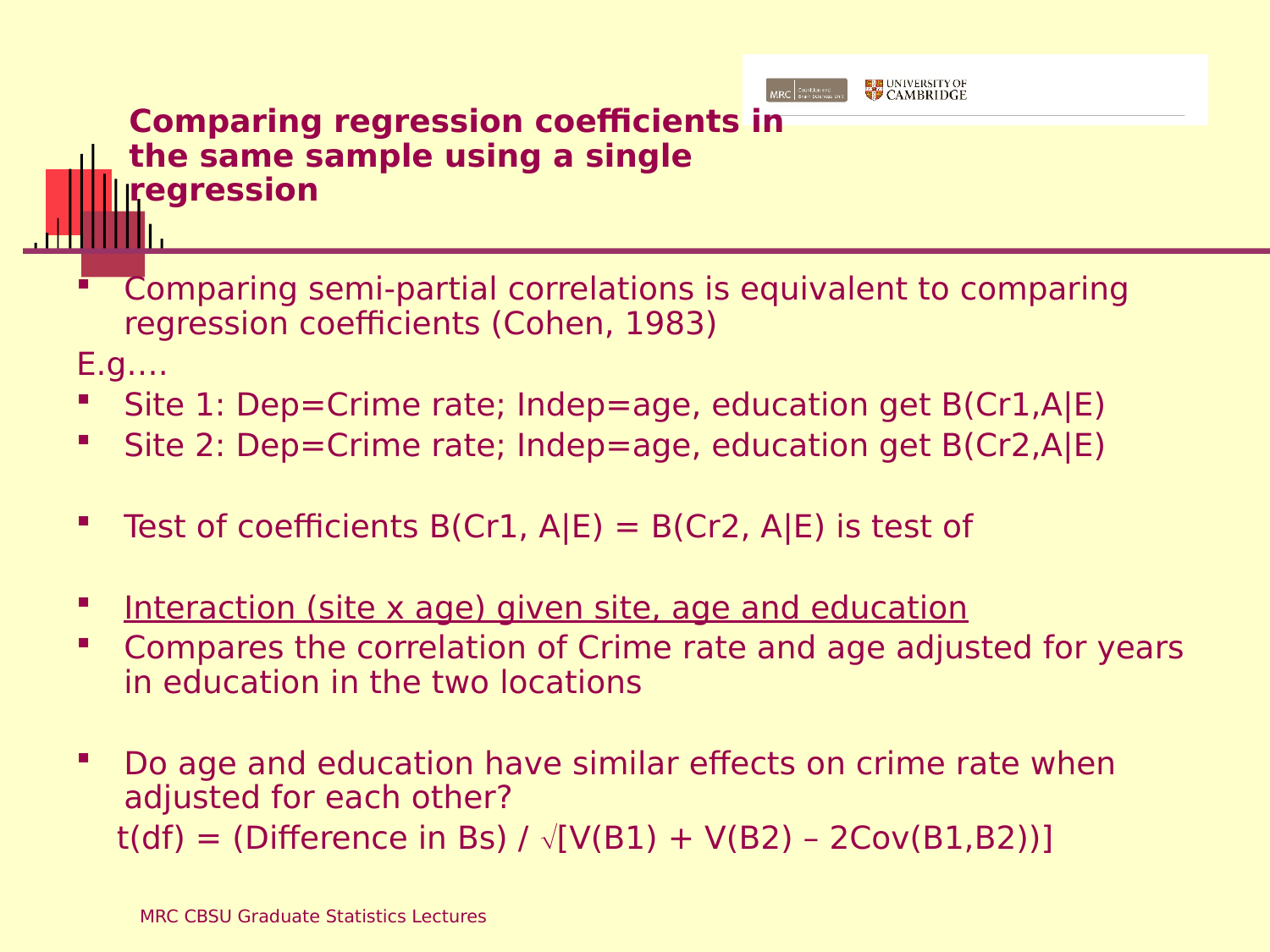

# Comparing regression coefficients in the same sample using a single  regression

Comparing semi-partial correlations is equivalent to comparing regression coefficients (Cohen, 1983)
E.g….
Site 1: Dep=Crime rate; Indep=age, education get B(Cr1,A|E)
Site 2: Dep=Crime rate; Indep=age, education get B(Cr2,A|E)

Test of coefficients B(Cr1, A|E) = B(Cr2, A|E) is test of

Interaction (site x age) given site, age and education
Compares the correlation of Crime rate and age adjusted for years in education in the two locations

Do age and education have similar effects on crime rate when adjusted for each other?
    t(df) = (Difference in Bs) / √[V(B1) + V(B2) – 2Cov(B1,B2))]

MRC CBSU Graduate Statistics Lectures